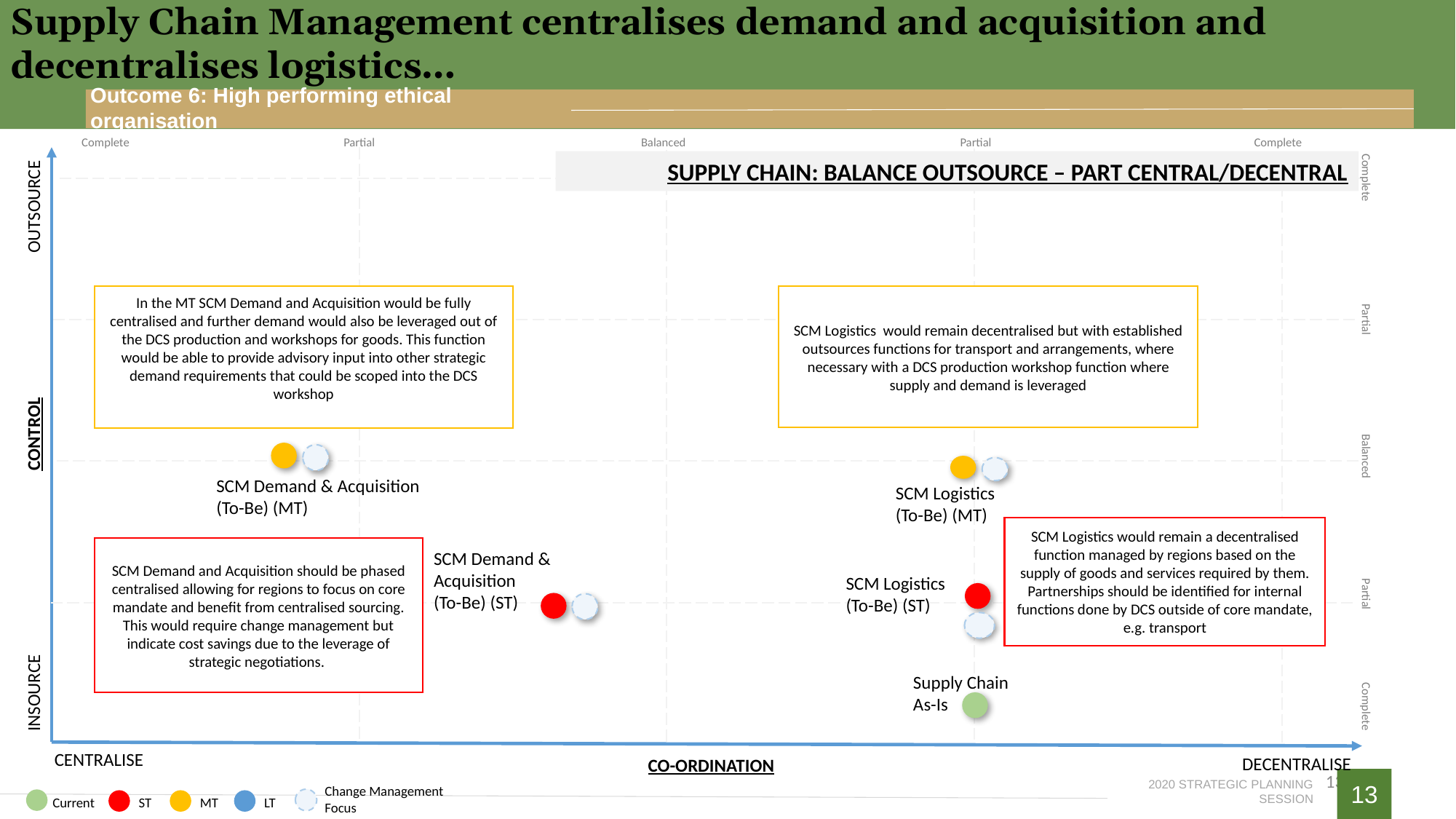

Supply Chain Management centralises demand and acquisition and decentralises logistics…
Outcome 6: High performing ethical organisation
Complete
Partial
Balanced
Partial
Complete
OUTSOURCE
CONTROL
INSOURCE
SUPPLY CHAIN: BALANCE OUTSOURCE – PART CENTRAL/DECENTRAL
In the MT SCM Demand and Acquisition would be fully centralised and further demand would also be leveraged out of the DCS production and workshops for goods. This function would be able to provide advisory input into other strategic demand requirements that could be scoped into the DCS workshop

SCM Demand & Acquisition  (To-Be) (MT)

SCM Logistics  would remain decentralised but with established outsources functions for transport and arrangements, where necessary with a DCS production workshop function where supply and demand is leveraged

SCM Logistics
(To-Be) (MT)

Complete
Partial
Partial
Complete
Balanced
SCM Logistics would remain a decentralised function managed by regions based on the supply of goods and services required by them. Partnerships should be identified for internal functions done by DCS outside of core mandate, e.g. transport
SCM Logistics
(To-Be) (ST)

SCM Demand and Acquisition should be phased centralised allowing for regions to focus on core mandate and benefit from centralised sourcing. This would require change management but indicate cost savings due to the leverage of strategic negotiations.
SCM Demand & Acquisition
(To-Be) (ST)

Supply Chain As-Is

CENTRALISE
CO-ORDINATION
DECENTRALISE
13
Change Management Focus

Current

ST

MT

LT